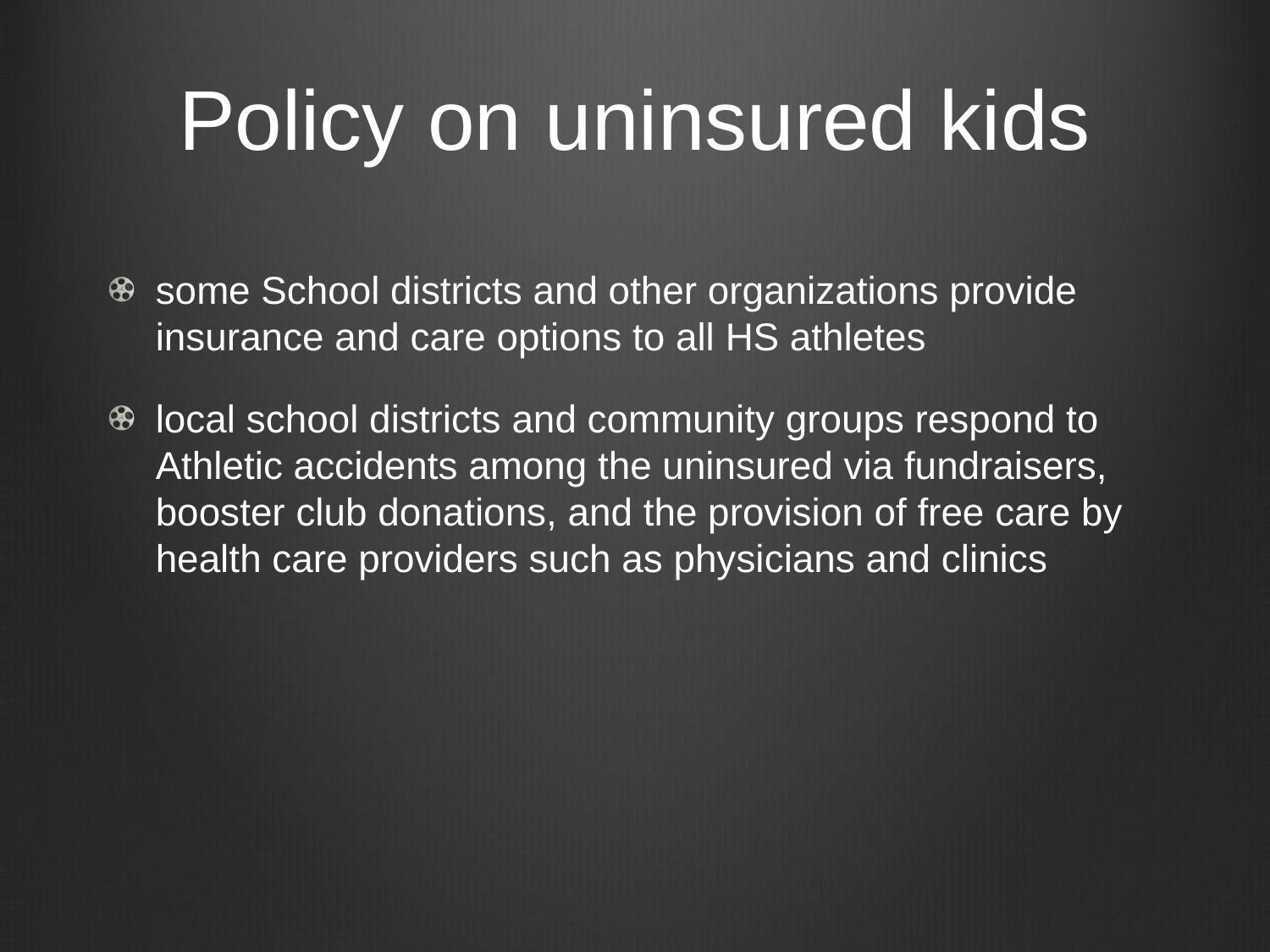

# Policy on uninsured kids
some School districts and other organizations provide insurance and care options to all HS athletes
local school districts and community groups respond to Athletic accidents among the uninsured via fundraisers, booster club donations, and the provision of free care by health care providers such as physicians and clinics